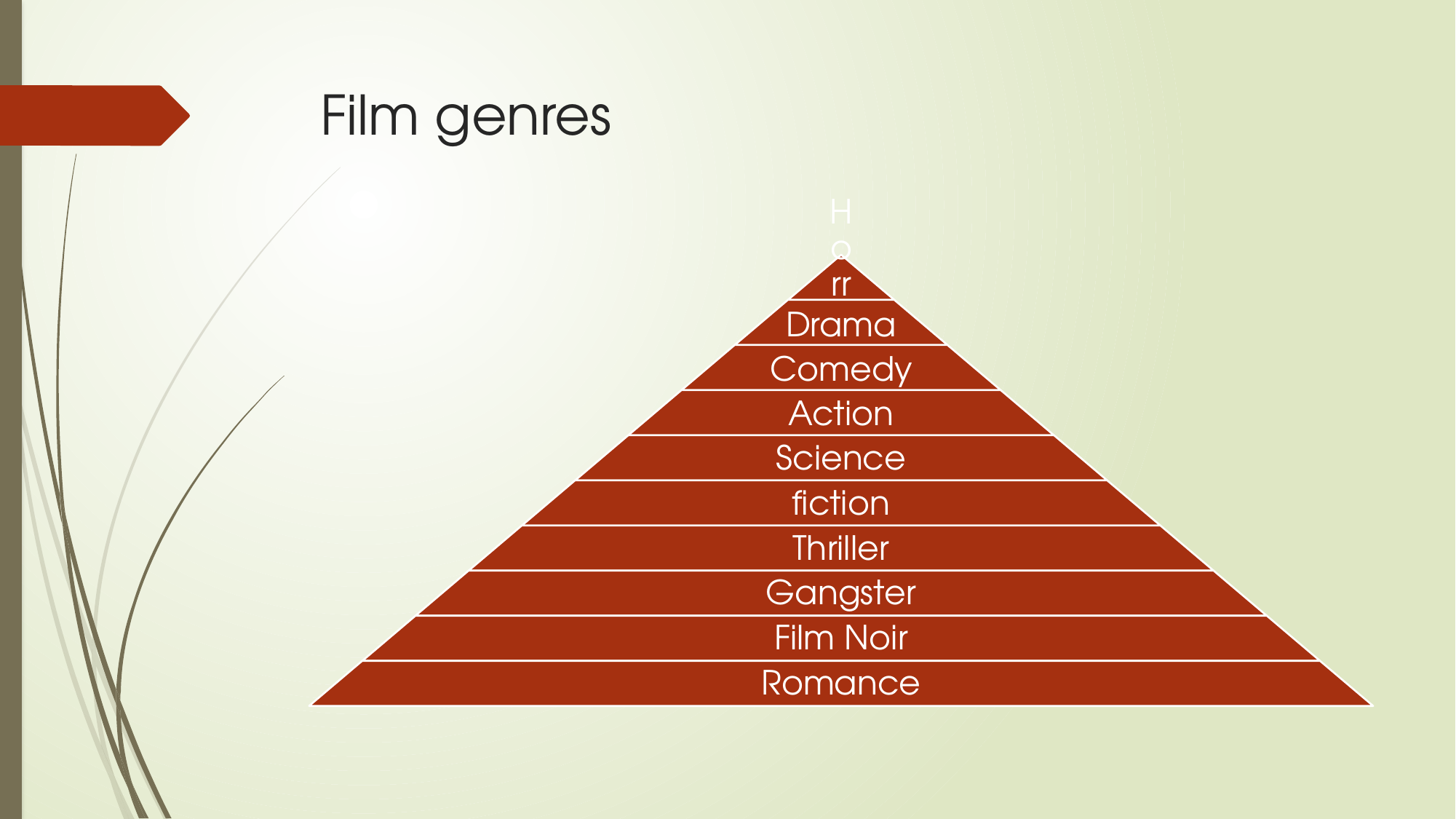

# Film genres
Horror
Drama
Comedy
Action
Science
fiction
Thriller
Gangster
Film Noir
Romance